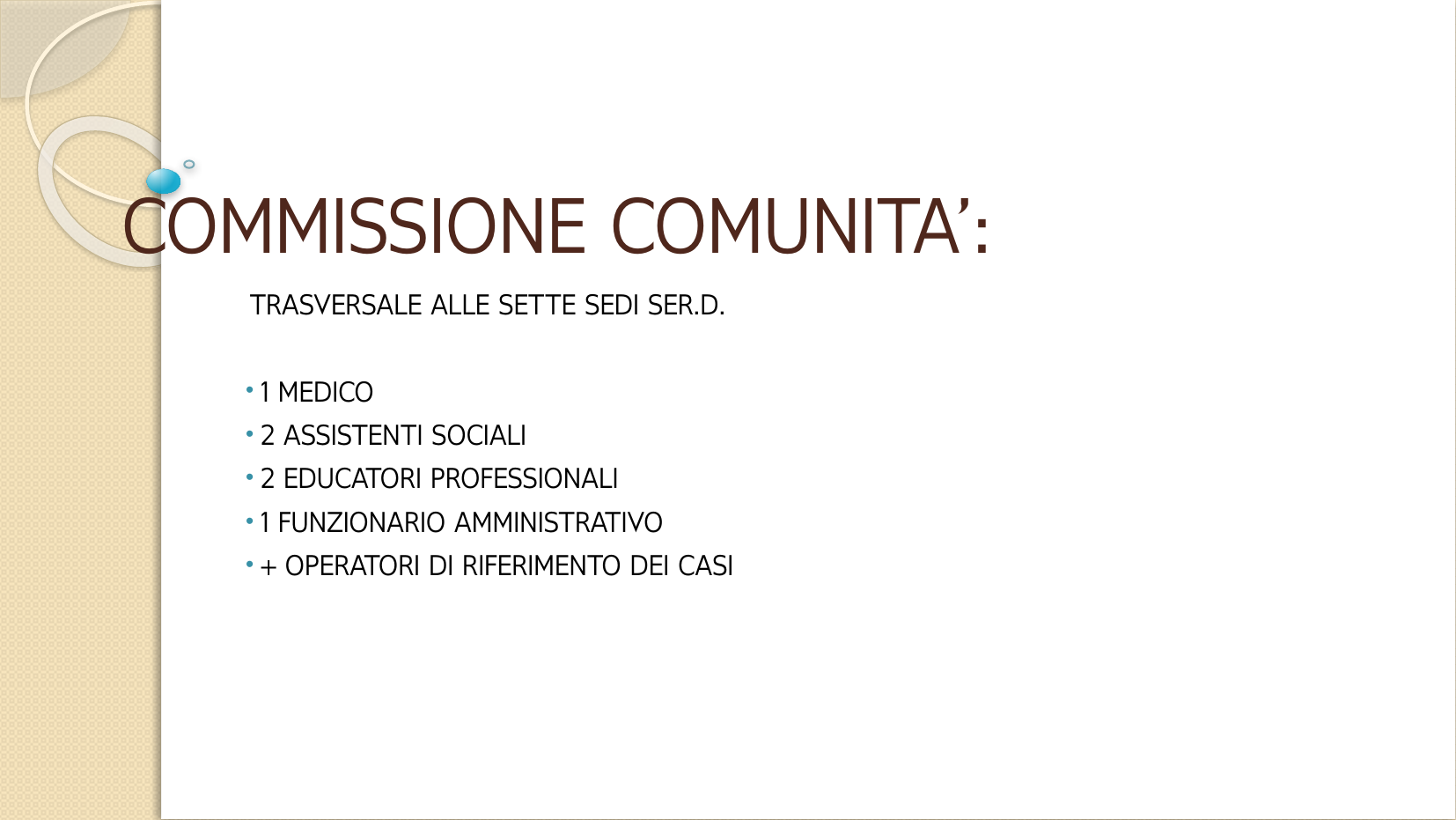

# COMMISSIONE COMUNITA’:
TRASVERSALE ALLE SETTE SEDI SER.D.

 1 MEDICO
 2 ASSISTENTI SOCIALI
 2 EDUCATORI PROFESSIONALI
 1 FUNZIONARIO AMMINISTRATIVO
 + OPERATORI DI RIFERIMENTO DEI CASI